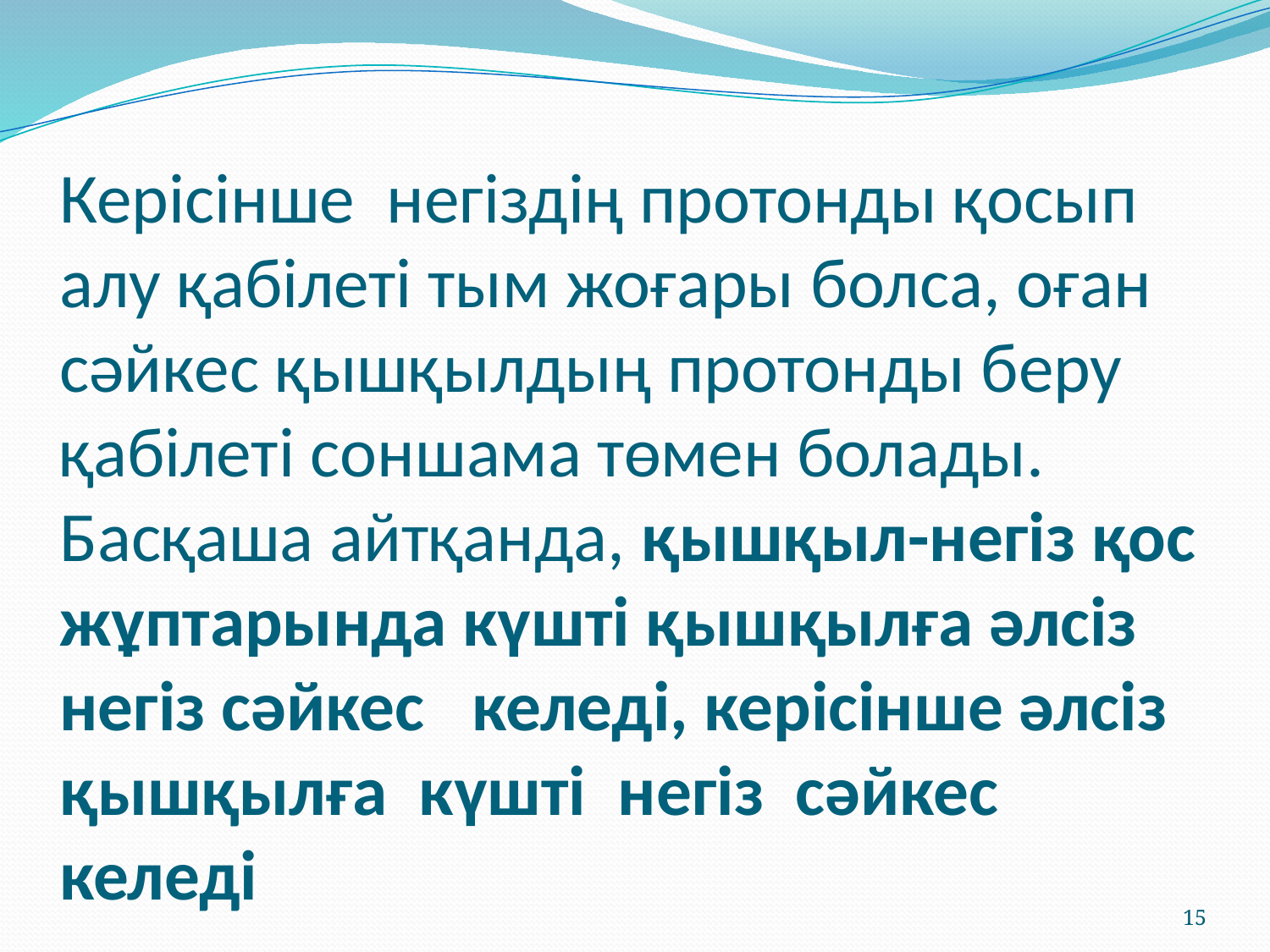

# Керісінше  негіздің протонды қосып алу қабілеті тым жоғары болса, оған сәйкес қышқылдың протонды беру қабілеті соншама төмен болады. Басқаша айтқанда, қышқыл-негіз қос жұптарында күшті қышқылға әлсіз негіз сәйкес   келеді, керісінше әлсіз қышқылға  күшті  негіз  сәйкес  келеді
15